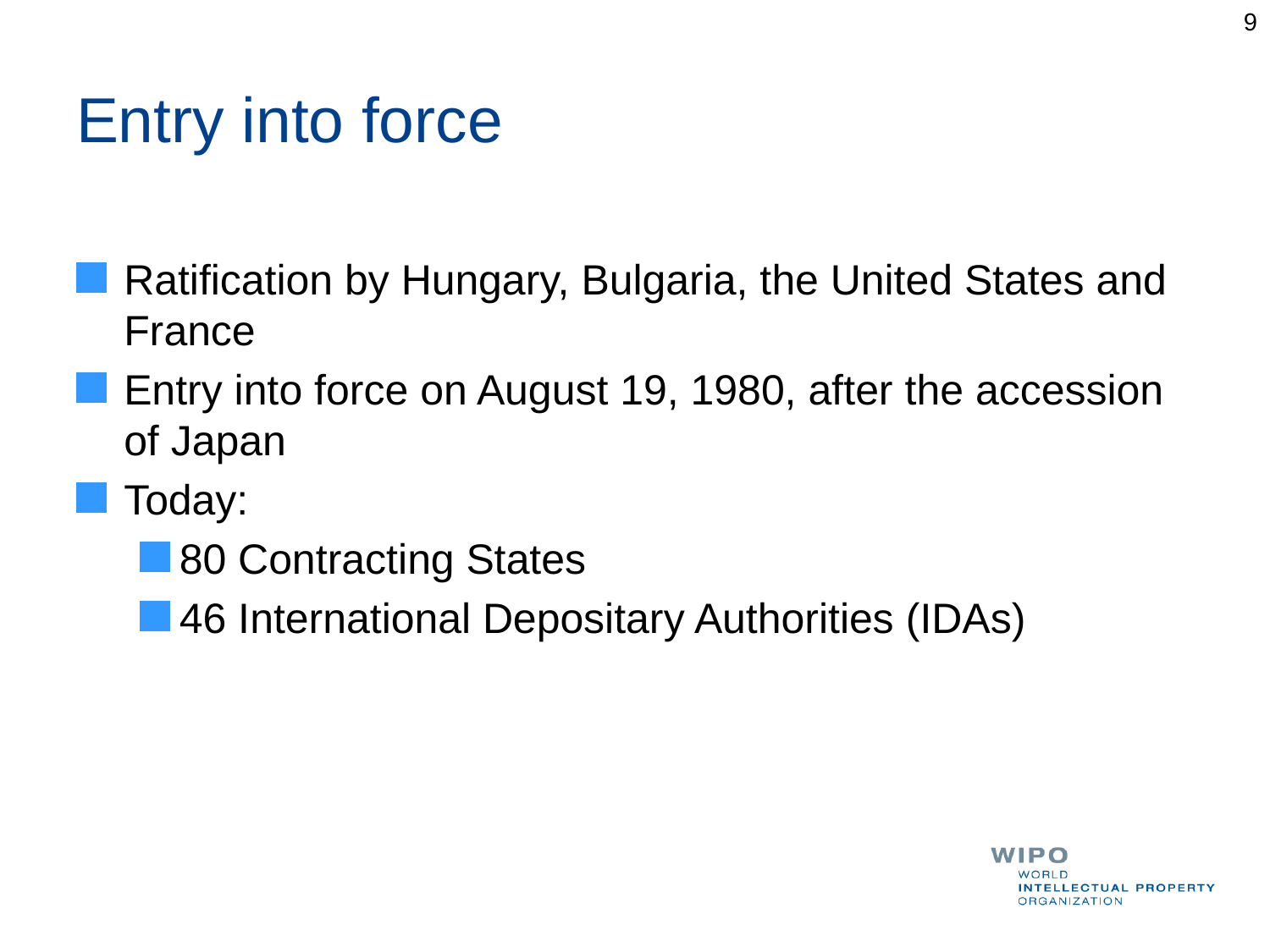

9
# Entry into force
Ratification by Hungary, Bulgaria, the United States and France
Entry into force on August 19, 1980, after the accession of Japan
Today:
80 Contracting States
46 International Depositary Authorities (IDAs)